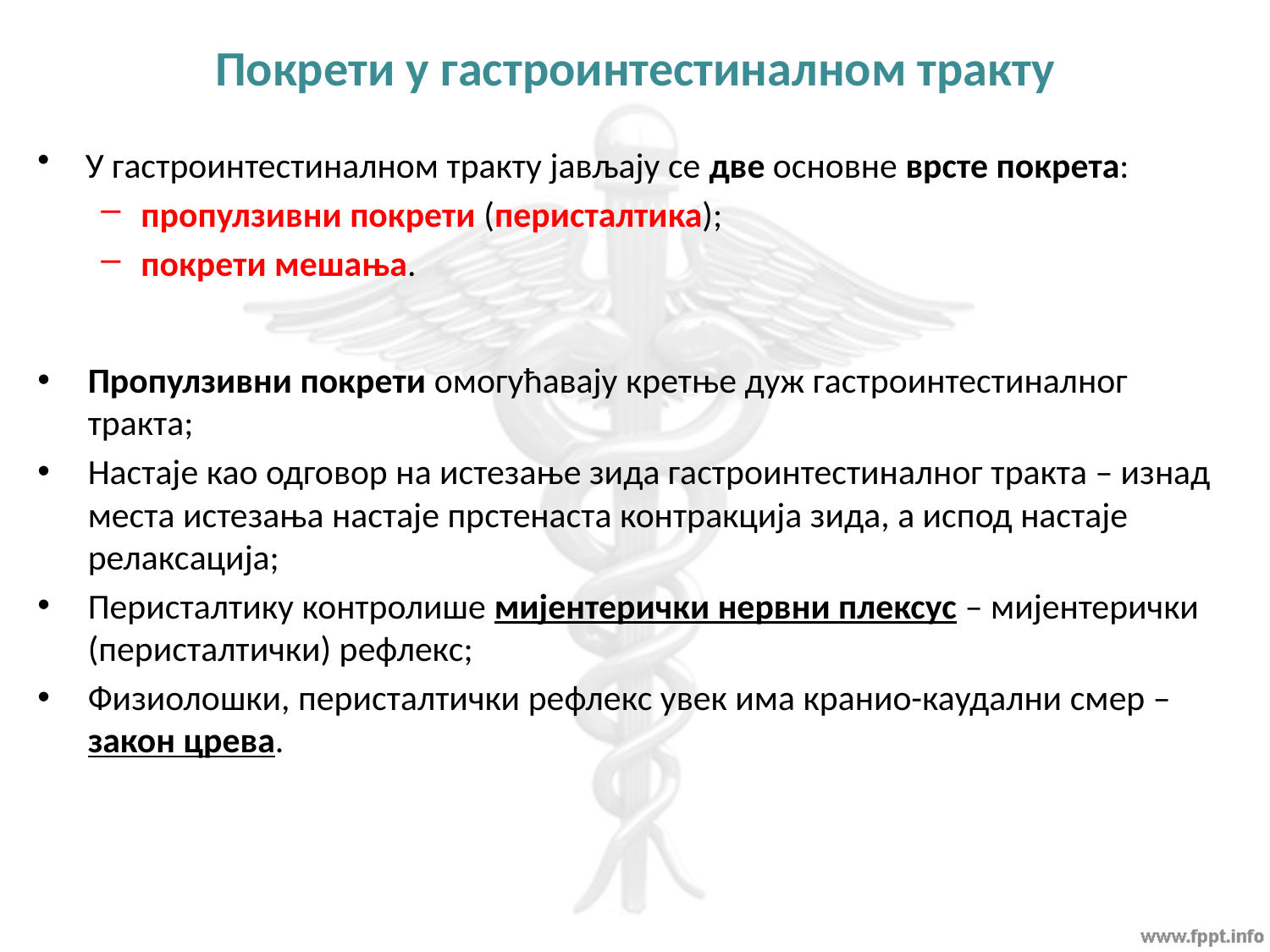

# Покрети у гастроинтестиналном тракту
У гастроинтестиналном тракту јављају се две основне врсте покрета:
пропулзивни покрети (перисталтика);
покрети мешања.

Пропулзивни покрети омогућавају кретње дуж гастроинтестиналног тракта;
Настаје као одговор на истезање зида гастроинтестиналног тракта – изнад места истезања настаје прстенаста контракција зида, а испод настаје релаксација;
Перисталтику контролише мијентерички нервни плексус – мијентерички (перисталтички) рефлекс;
Физиолошки, перисталтички рефлекс увек има кранио-каудални смер – закон црева.